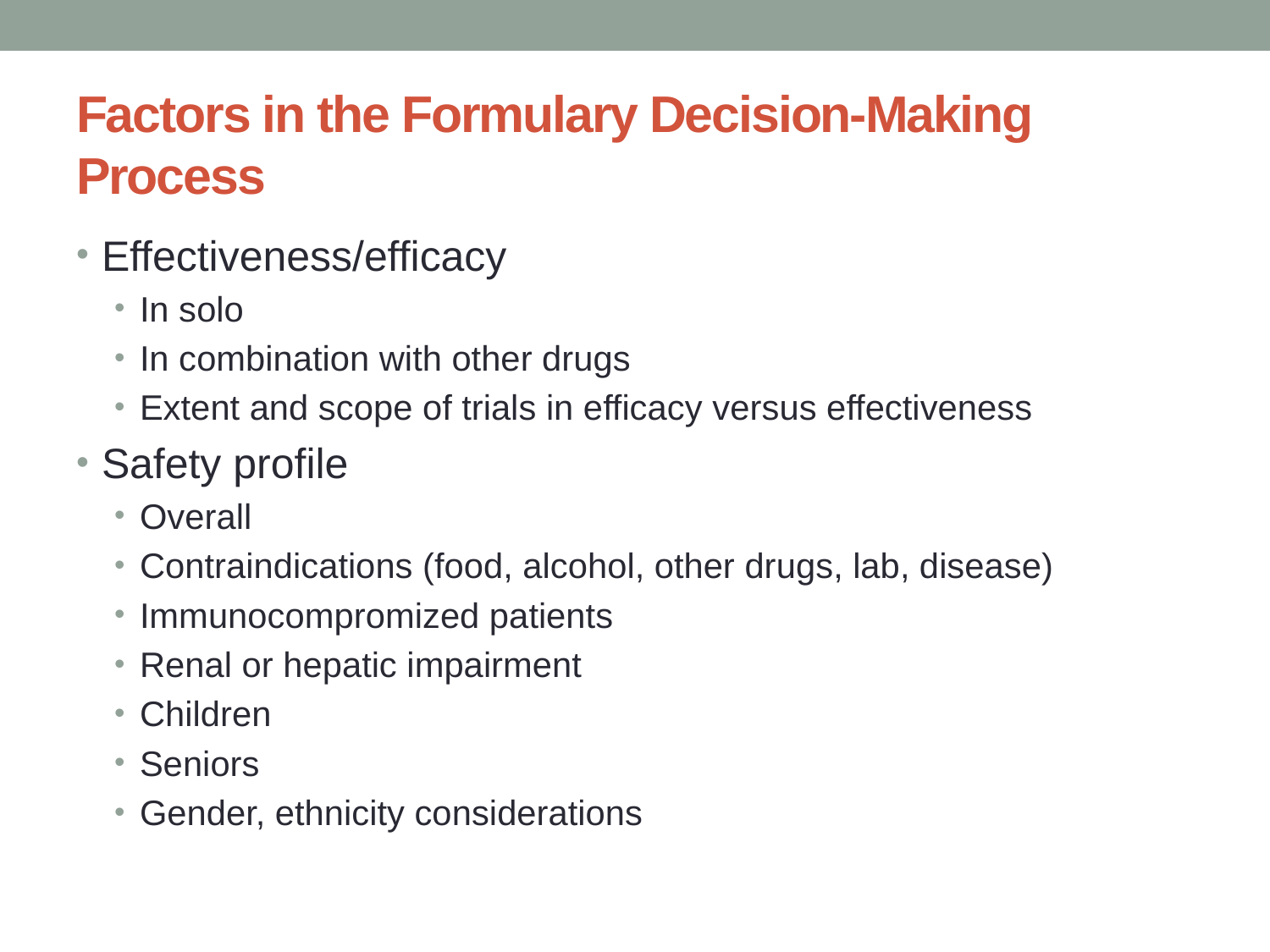

# Factors in the Formulary Decision-Making Process
Effectiveness/efficacy
In solo
In combination with other drugs
Extent and scope of trials in efficacy versus effectiveness
Safety profile
Overall
Contraindications (food, alcohol, other drugs, lab, disease)
Immunocompromized patients
Renal or hepatic impairment
Children
Seniors
Gender, ethnicity considerations